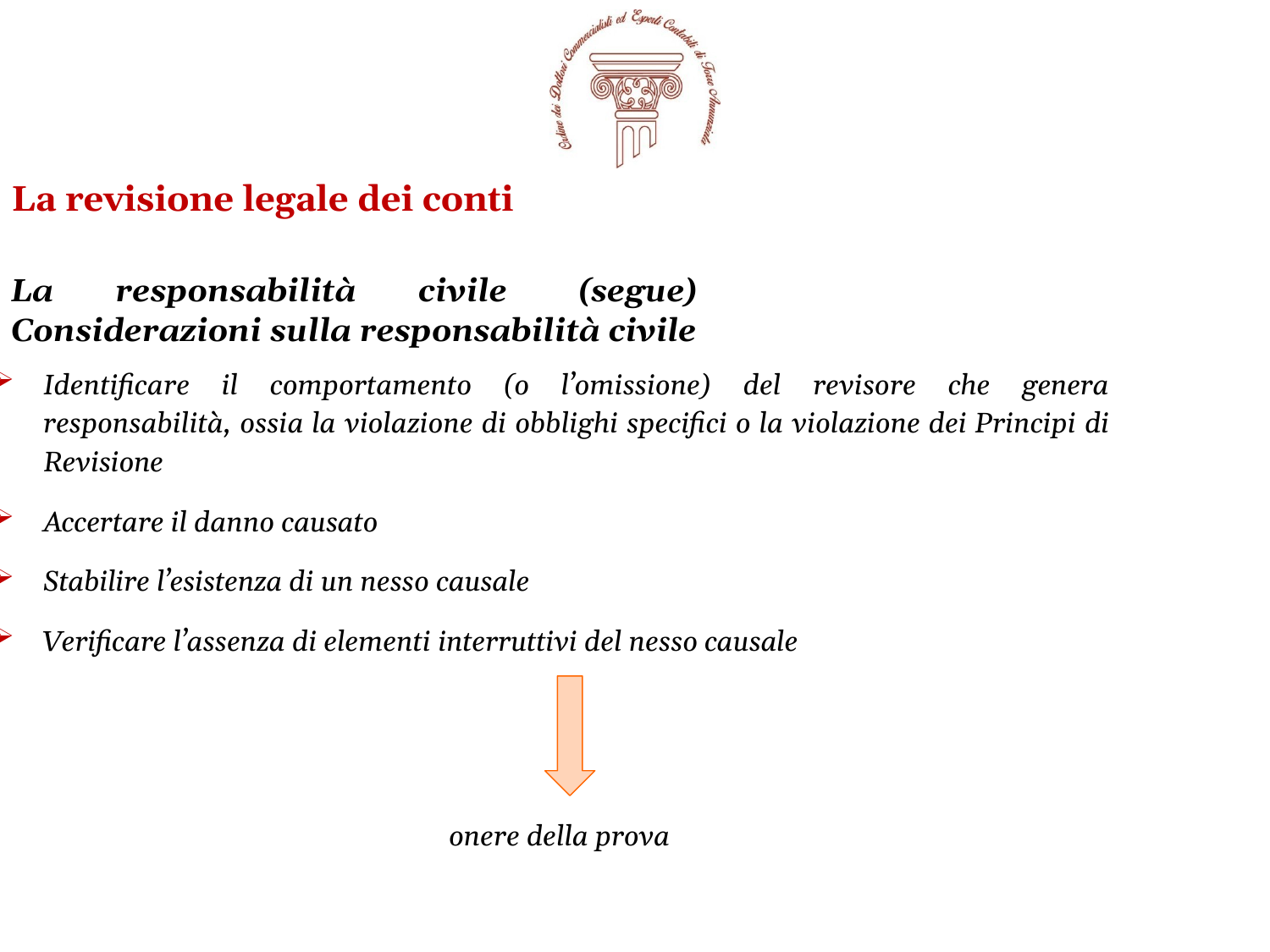

# La revisione legale dei conti
La responsabilità civile (segue) Considerazioni sulla responsabilità civile
Identificare  il  comportamento  (o  l’omissione)  del  revisore  che  genera responsabilità, ossia la violazione di obblighi specifici o la violazione dei Principi di Revisione
Accertare il danno causato
Stabilire l’esistenza di un nesso causale
Verificare l’assenza di elementi interruttivi del nesso causale

onere della prova